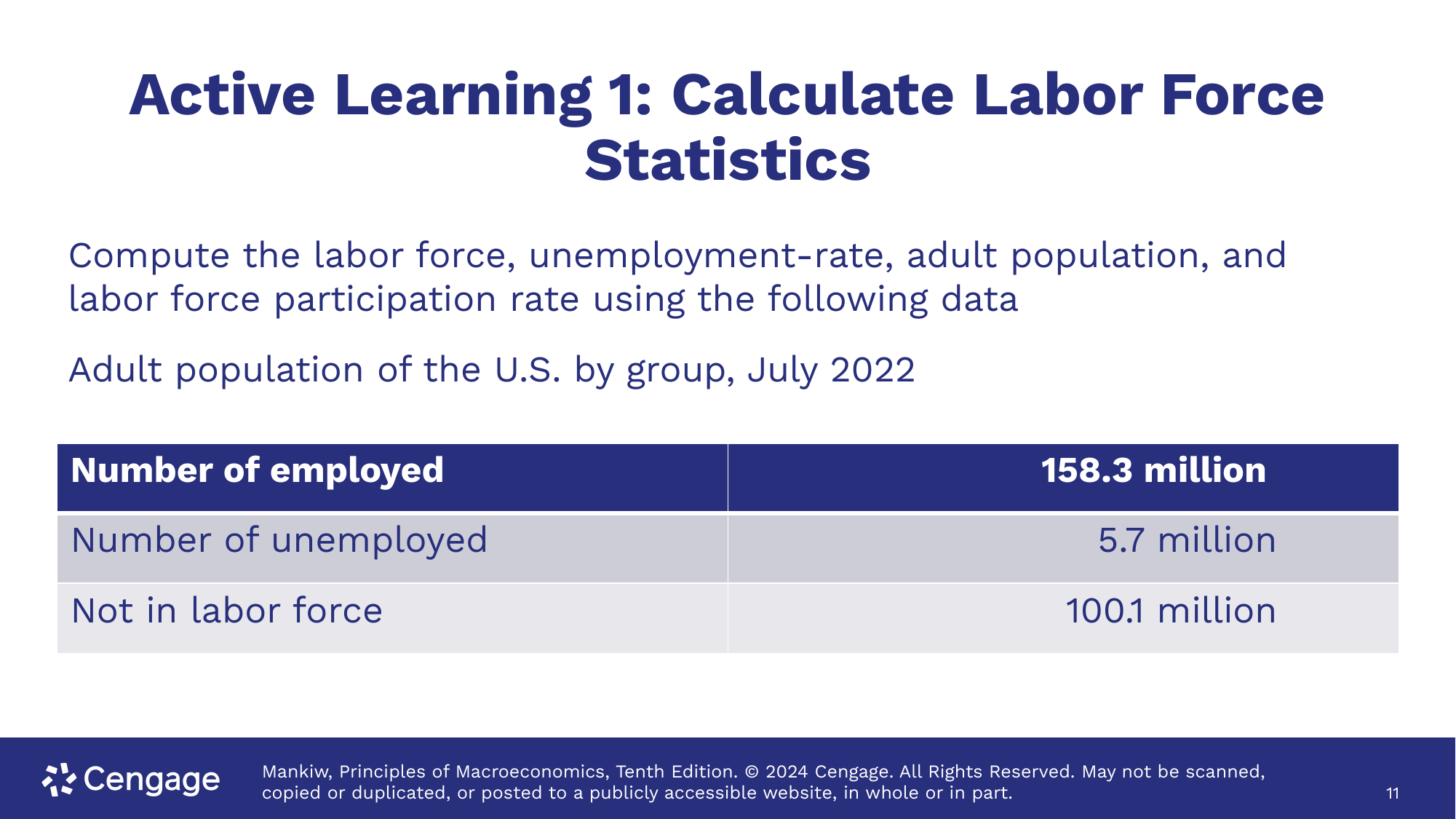

# Active Learning 1: Calculate Labor Force Statistics
Compute the labor force, unemployment-rate, adult population, and labor force participation rate using the following data
Adult population of the U.S. by group, July 2022
| Number of employed | 158.3 million |
| --- | --- |
| Number of unemployed | 5.7 million |
| Not in labor force | 100.1 million |